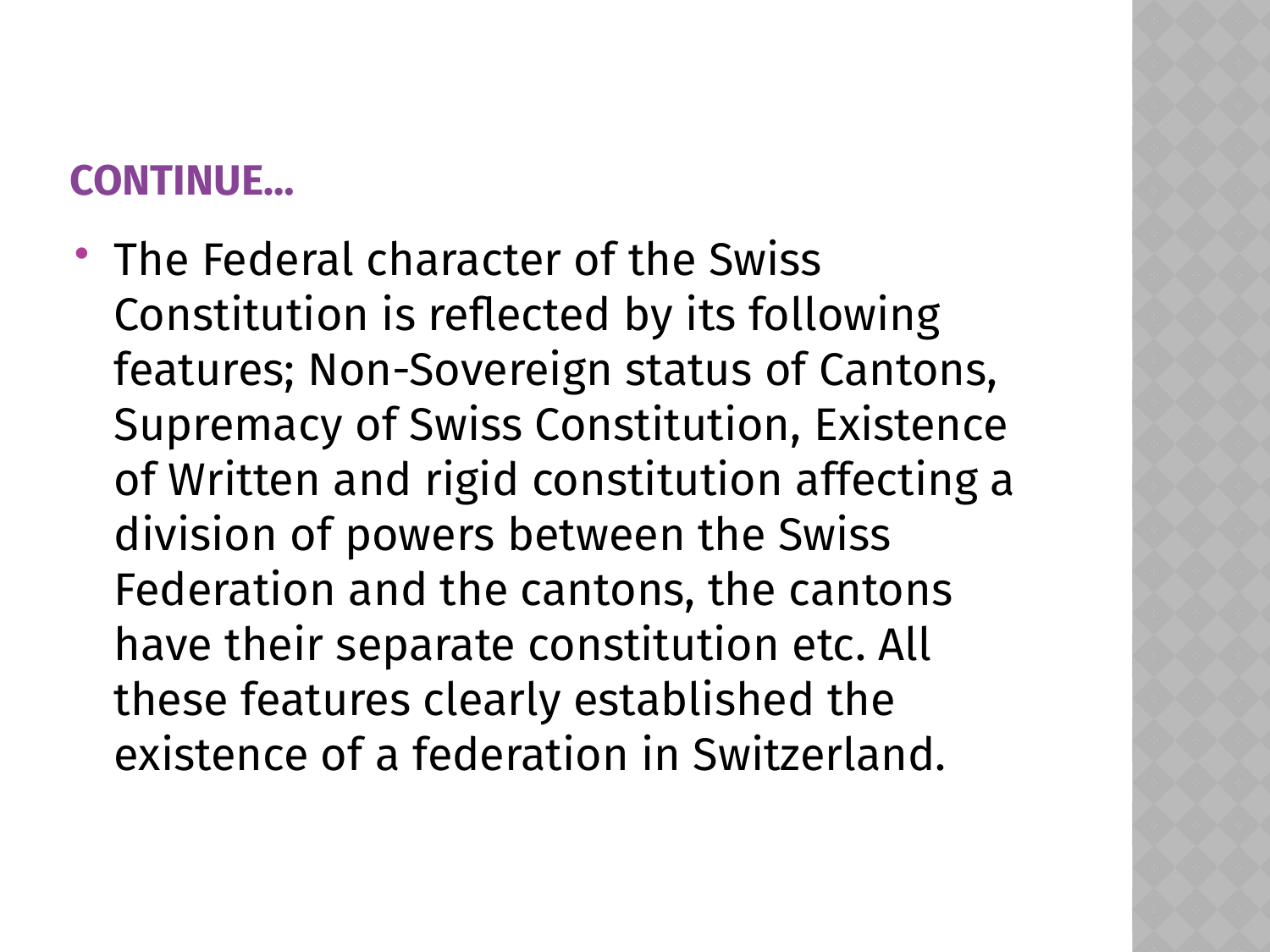

# Continue…
The Federal character of the Swiss Constitution is reflected by its following features; Non-Sovereign status of Cantons, Supremacy of Swiss Constitution, Existence of Written and rigid constitution affecting a division of powers between the Swiss Federation and the cantons, the cantons have their separate constitution etc. All these features clearly established the existence of a federation in Switzerland.